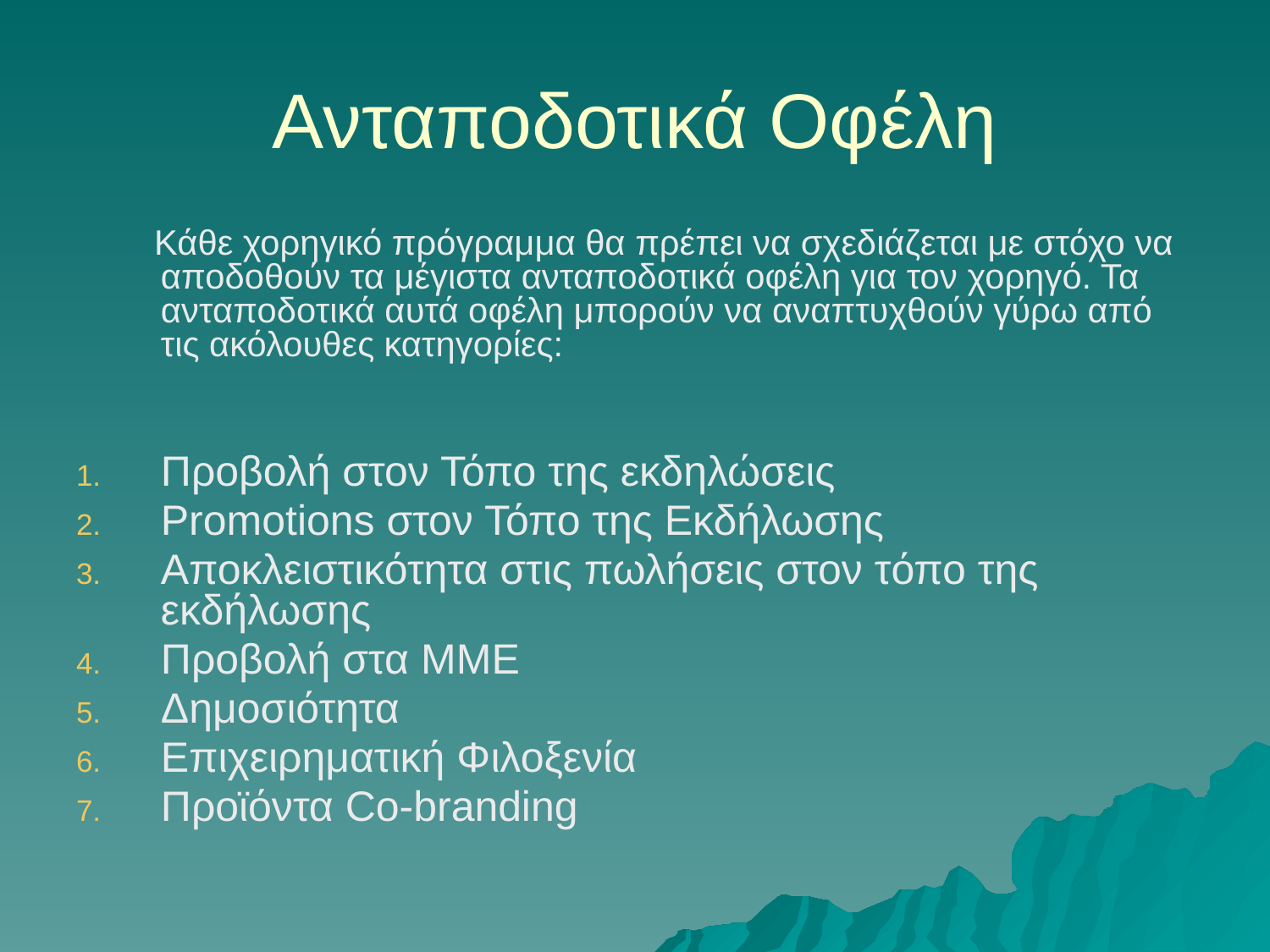

# Ανταποδοτικά Οφέλη
        Κάθε χορηγικό πρόγραμμα θα πρέπει να σχεδιάζεται με στόχο να αποδοθούν τα μέγιστα ανταποδοτικά οφέλη για τον χορηγό. Τα ανταποδοτικά αυτά οφέλη μπορούν να αναπτυχθούν γύρω από τις ακόλουθες κατηγορίες:

Προβολή στον Τόπο της εκδηλώσεις
Promotions στον Τόπο της Εκδήλωσης
Αποκλειστικότητα στις πωλήσεις στον τόπο της εκδήλωσης
Προβολή στα ΜΜΕ
Δημοσιότητα
Επιχειρηματική Φιλοξενία
Προϊόντα Co-branding